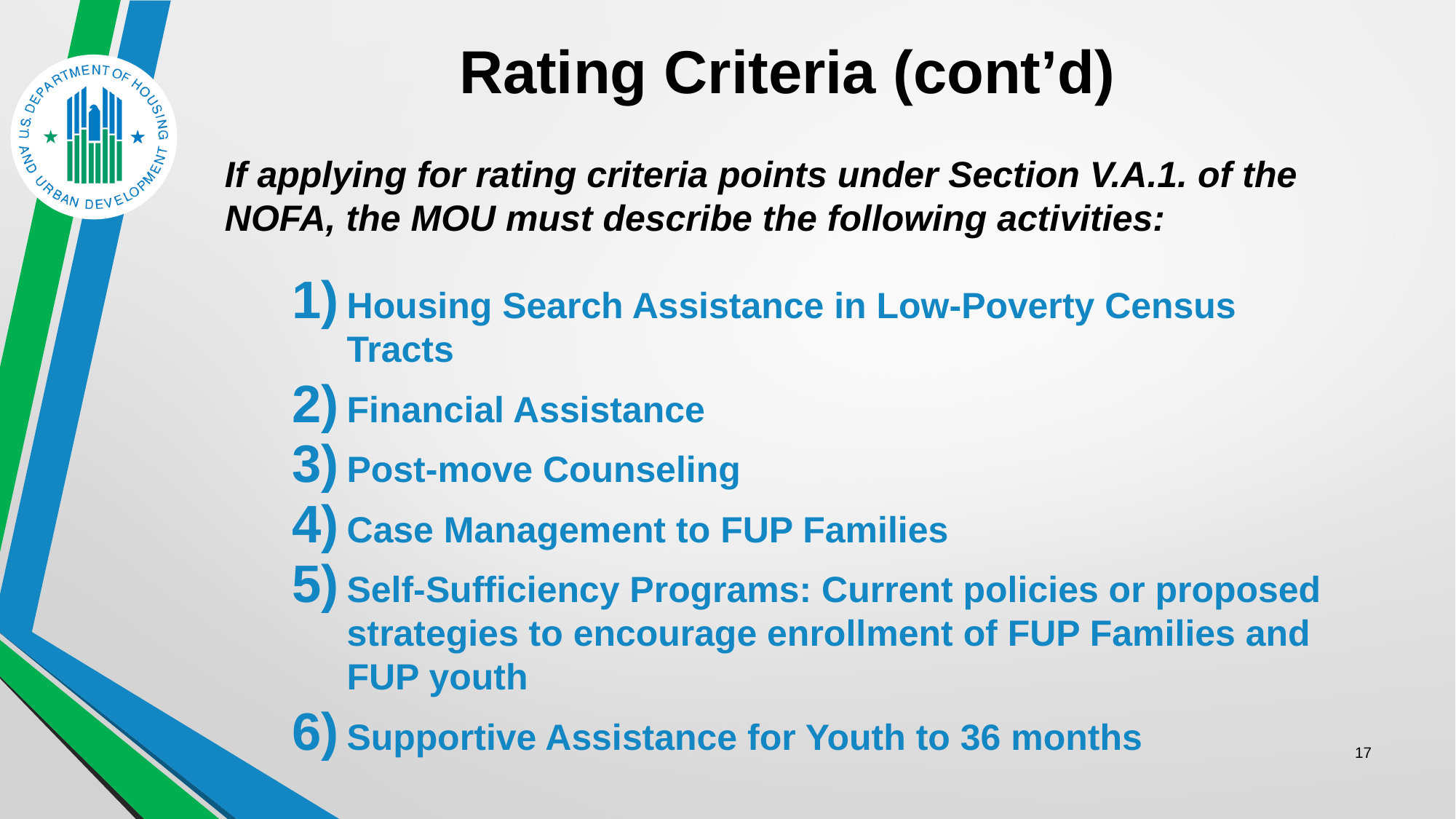

# Rating Criteria (cont’d)
If applying for rating criteria points under Section V.A.1. of the NOFA, the MOU must describe the following activities:
Housing Search Assistance in Low-Poverty Census Tracts
Financial Assistance
Post-move Counseling
Case Management to FUP Families
Self-Sufficiency Programs: Current policies or proposed strategies to encourage enrollment of FUP Families and FUP youth
Supportive Assistance for Youth to 36 months
17